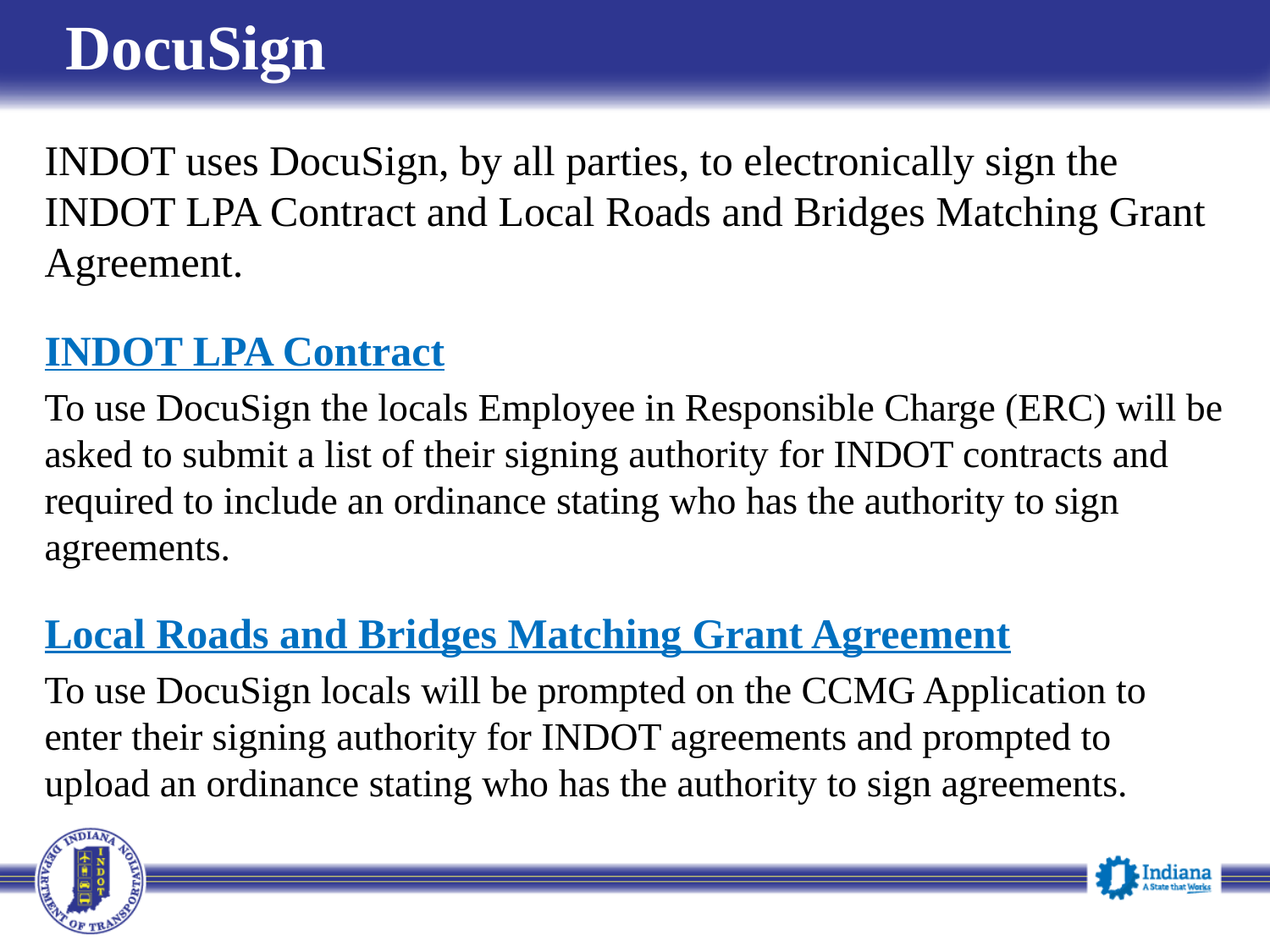

# DocuSign
INDOT uses DocuSign, by all parties, to electronically sign the INDOT LPA Contract and Local Roads and Bridges Matching Grant Agreement.

INDOT LPA Contract
To use DocuSign the locals Employee in Responsible Charge (ERC) will be asked to submit a list of their signing authority for INDOT contracts and required to include an ordinance stating who has the authority to sign agreements.

Local Roads and Bridges Matching Grant Agreement
To use DocuSign locals will be prompted on the CCMG Application to enter their signing authority for INDOT agreements and prompted to upload an ordinance stating who has the authority to sign agreements.